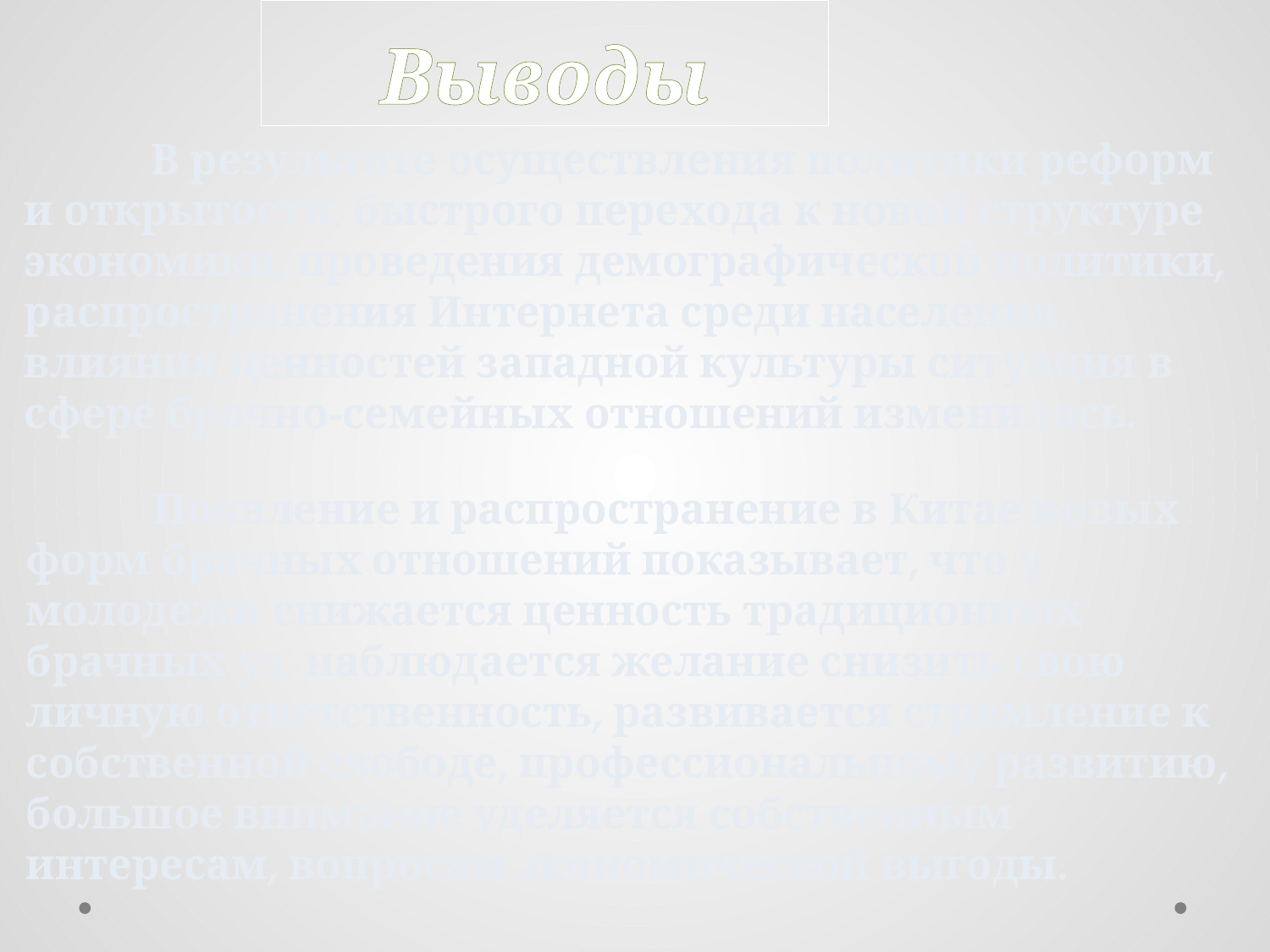

# Выводы
	В результате осуществления политики реформ и открытости, быстрого перехода к новой структуре экономики, проведения демографической политики, распространения Интернета среди населения, влияния ценностей западной культуры ситуация в сфере брачно-семейных отношений изменилась.
	Появление и распространение в Китае новых форм брачных отношений показывает, что у молодежи снижается ценность традиционных брачных уз, наблюдается желание снизить свою личную ответственность, развивается стремление к собственной свободе, профессиональному развитию, большое внимание уделяется собственным интересам, вопросам экономической выгоды.